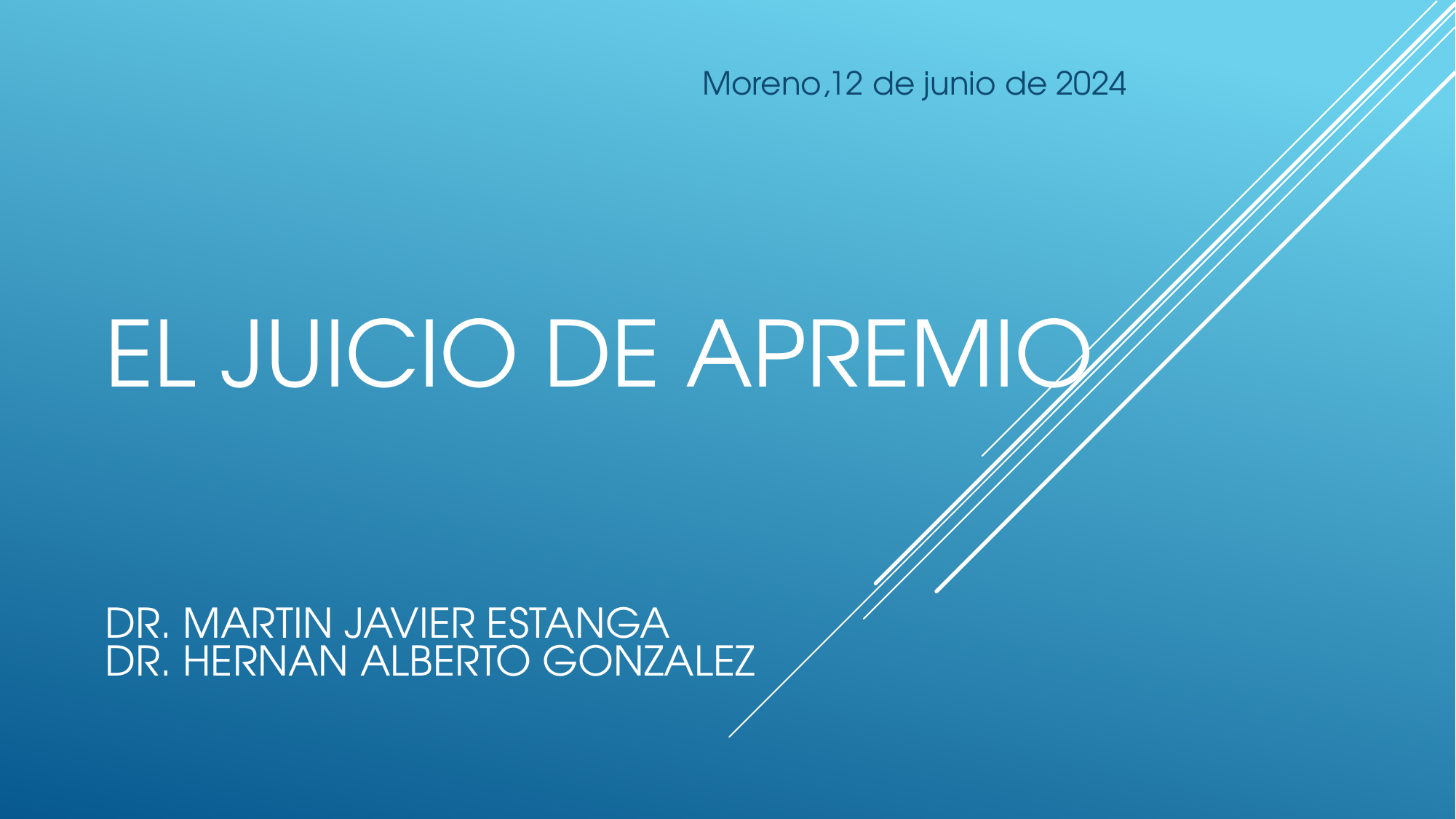

Moreno,12 de junio de 2024
# EL JUICIO DE APREMIO Dr. Martin Javier estanga Dr. Hernan Alberto gonzalez